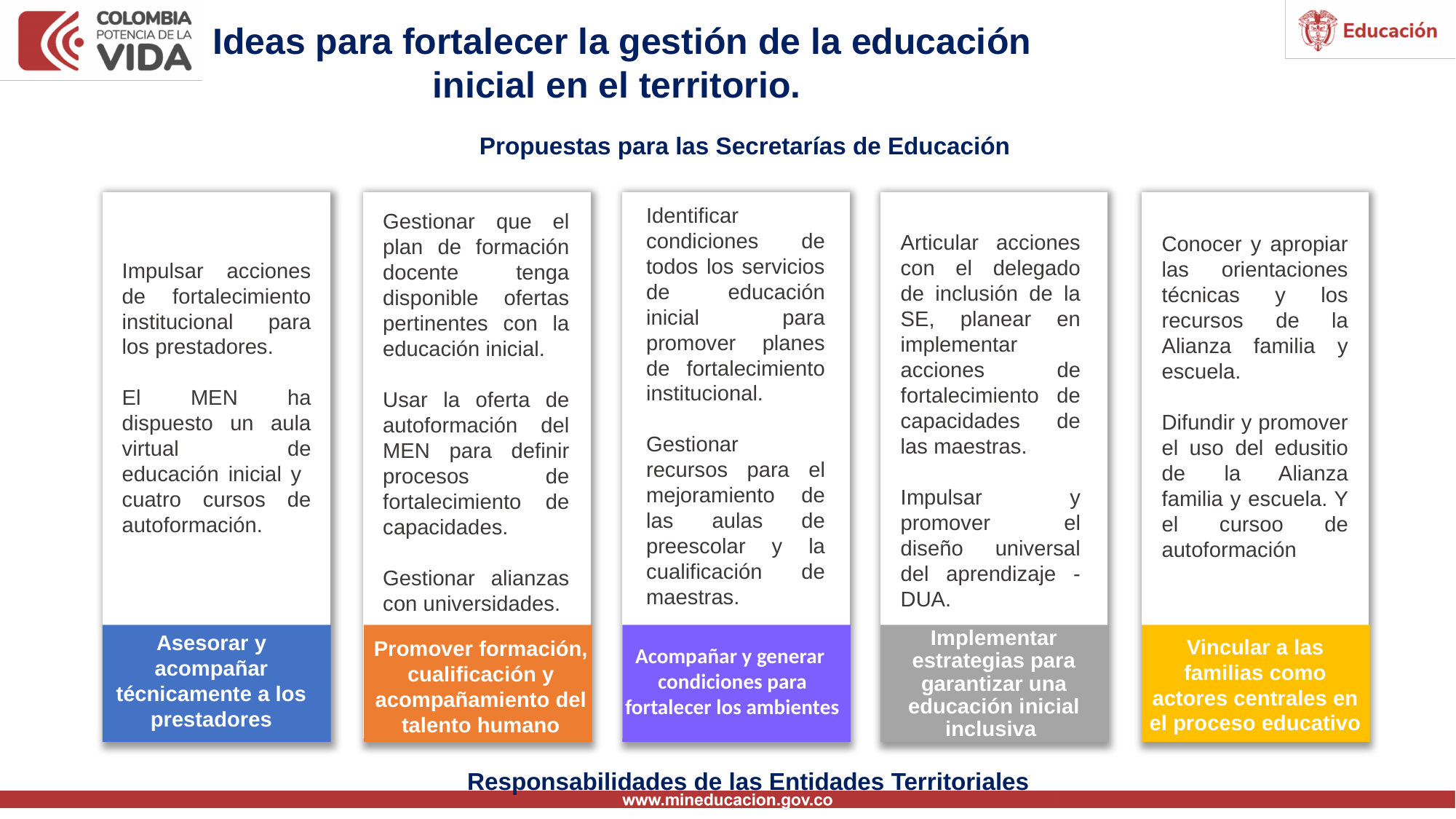

Ideas para fortalecer la gestión de la educación inicial en el territorio.
Propuestas para las Secretarías de Educación

Identificar condiciones de todos los servicios de educación inicial para promover planes de fortalecimiento institucional.

Gestionar recursos para el mejoramiento de las aulas de preescolar y la cualificación de maestras.
Gestionar que el plan de formación docente tenga disponible ofertas pertinentes con la educación inicial.

Usar la oferta de autoformación del MEN para definir procesos de fortalecimiento de capacidades.

Gestionar alianzas con universidades.
Articular acciones con el delegado de inclusión de la SE, planear en implementar acciones de fortalecimiento de capacidades de las maestras.

Impulsar y promover el diseño universal del aprendizaje -DUA.
Conocer y apropiar las orientaciones técnicas y los recursos de la Alianza familia y escuela.

Difundir y promover el uso del edusitio de la Alianza familia y escuela. Y el cursoo de autoformación

Impulsar acciones de fortalecimiento institucional para los prestadores.

El MEN ha dispuesto un aula virtual de educación inicial y  cuatro cursos de autoformación.
Implementar estrategias para garantizar una educación inicial inclusiva
Asesorar y acompañar técnicamente a los prestadores
Vincular a las familias como actores centrales en el proceso educativo
Promover formación, cualificación y acompañamiento del talento humano
Acompañar y generar  condiciones para fortalecer los ambientes
Responsabilidades de las Entidades Territoriales